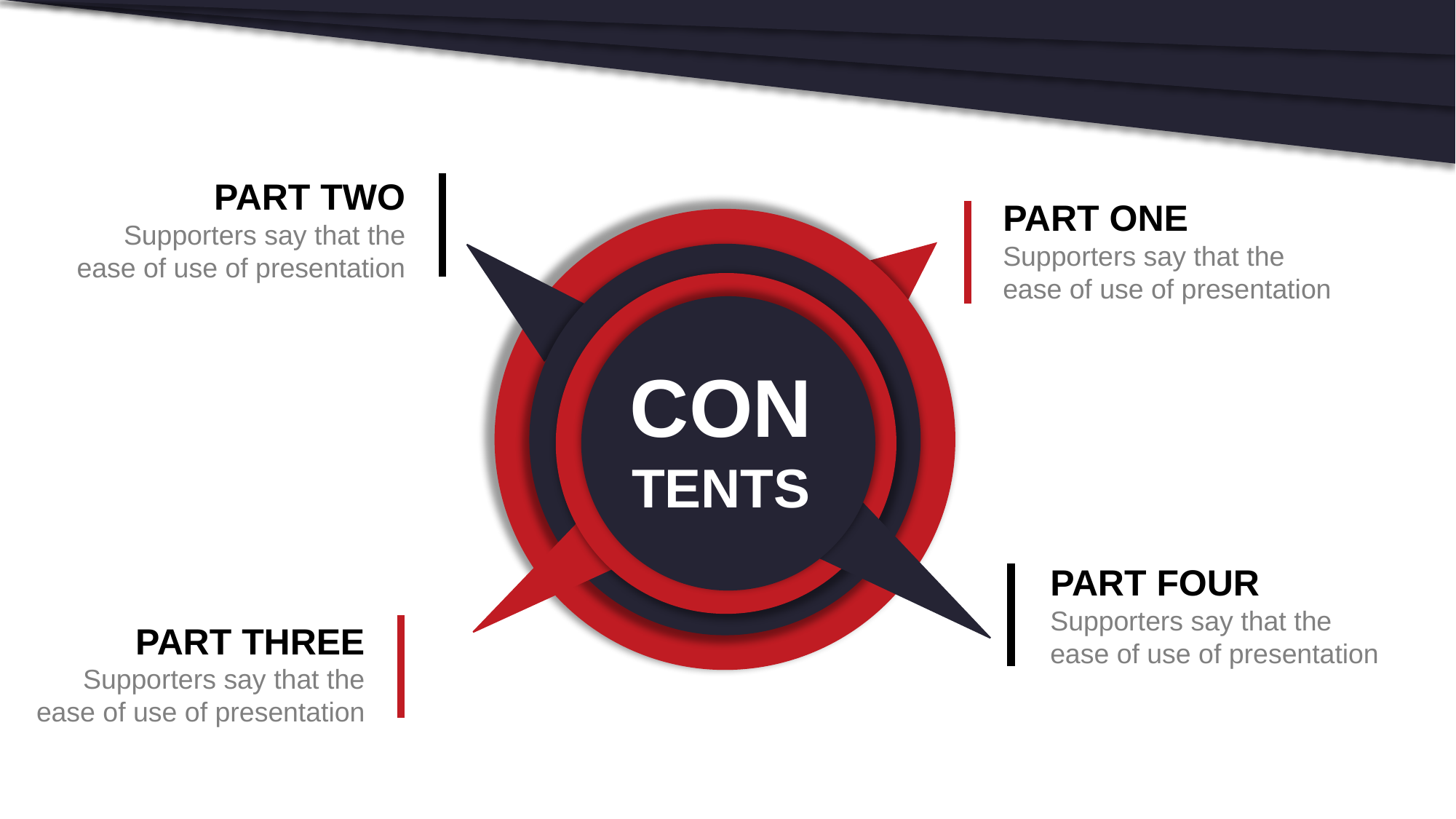

PART TWO
Supporters say that the ease of use of presentation
PART ONE
Supporters say that the ease of use of presentation

CON
TENTS

PART FOUR
Supporters say that the ease of use of presentation
PART THREE
Supporters say that the ease of use of presentation